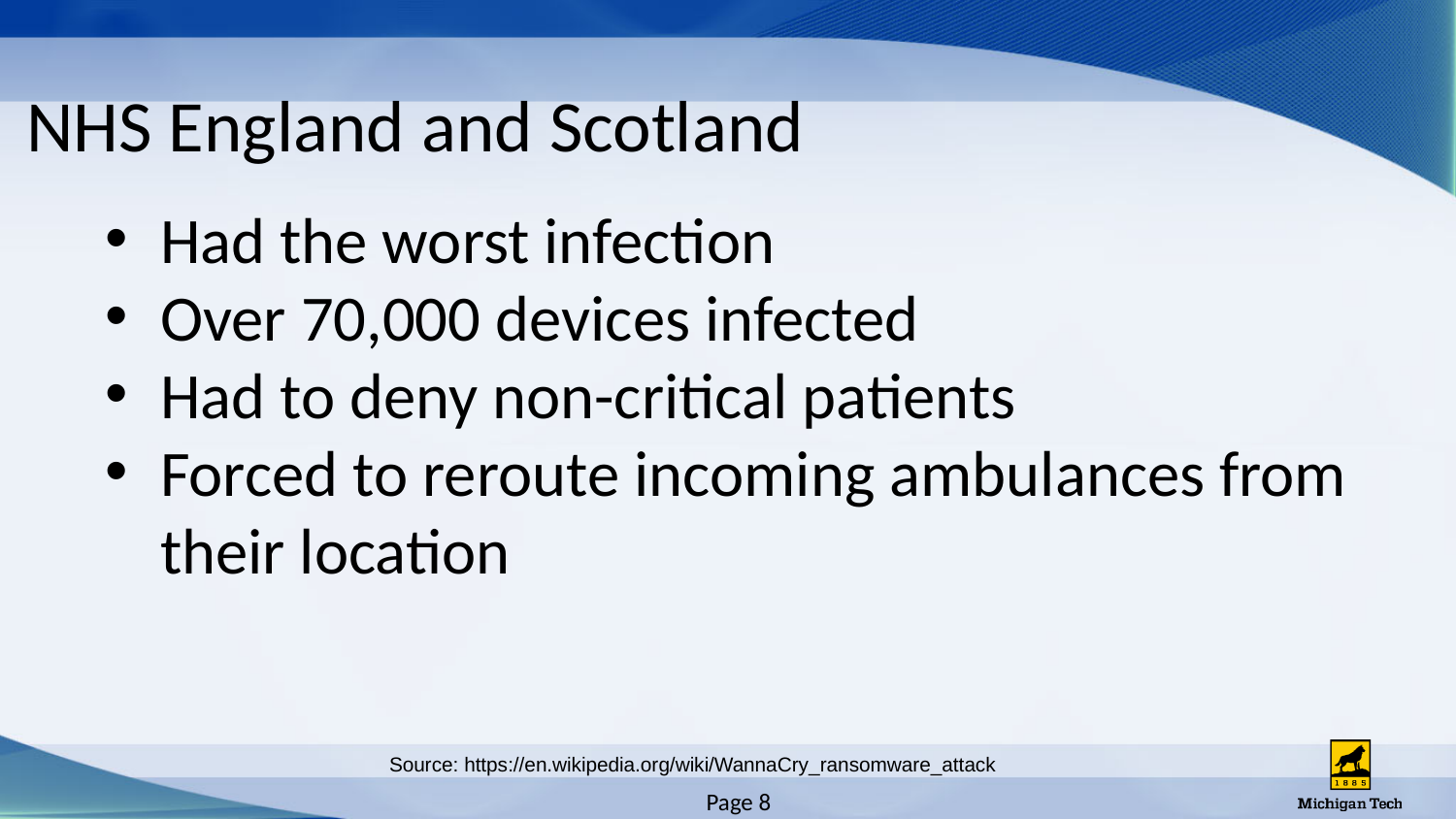

# NHS England and Scotland
Had the worst infection
Over 70,000 devices infected
Had to deny non-critical patients
Forced to reroute incoming ambulances from their location
Source: https://en.wikipedia.org/wiki/WannaCry_ransomware_attack